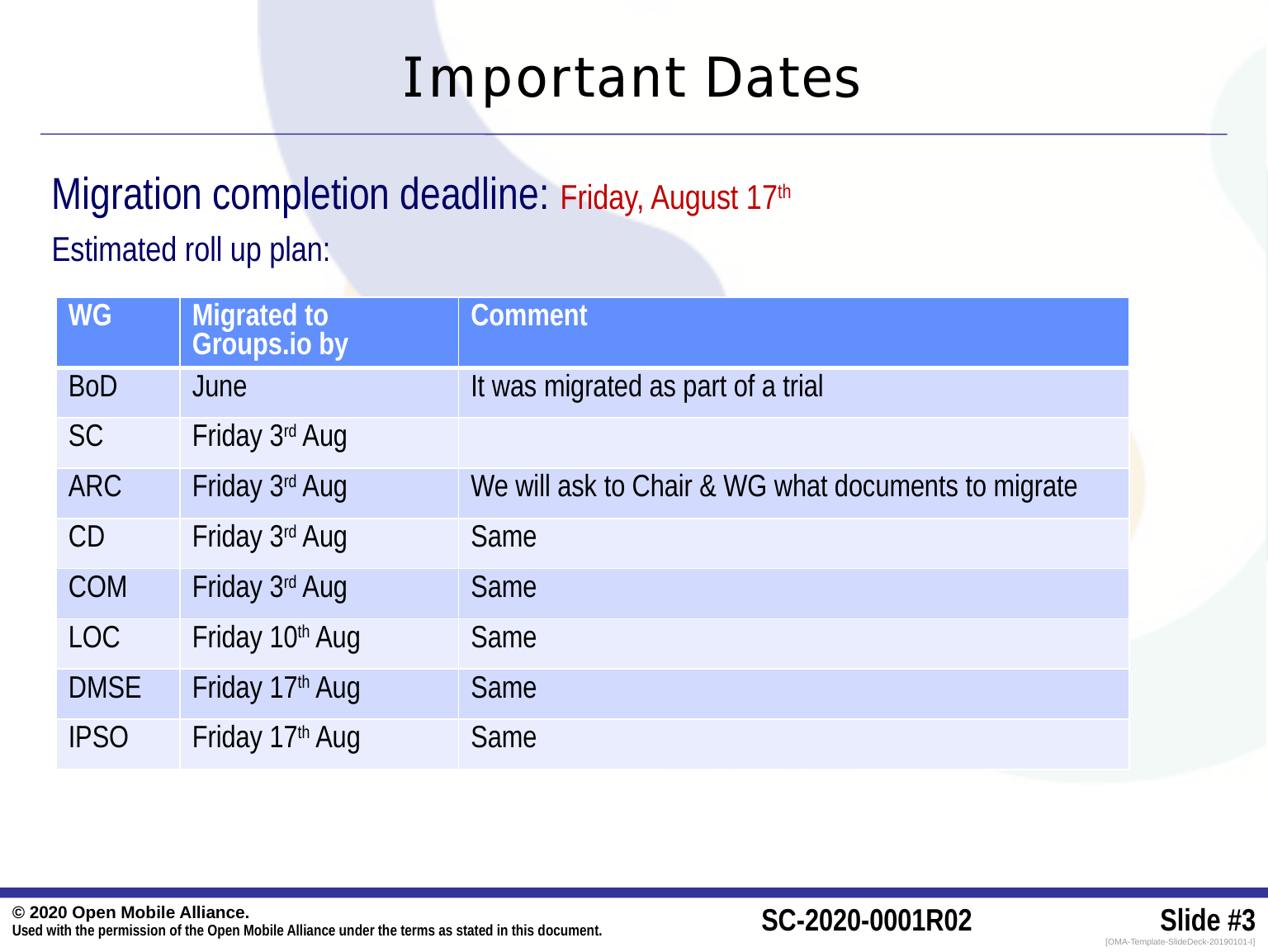

# Important Dates
Migration completion deadline: Friday, August 17th
Estimated roll up plan:

| WG | Migrated to Groups.io by | Comment |
| --- | --- | --- |
| BoD | June | It was migrated as part of a trial |
| SC | Friday 3rd Aug |  |
| ARC | Friday 3rd Aug | We will ask to Chair & WG what documents to migrate |
| CD | Friday 3rd Aug | Same |
| COM | Friday 3rd Aug | Same |
| LOC | Friday 10th Aug | Same |
| DMSE | Friday 17th Aug | Same |
| IPSO | Friday 17th Aug | Same |